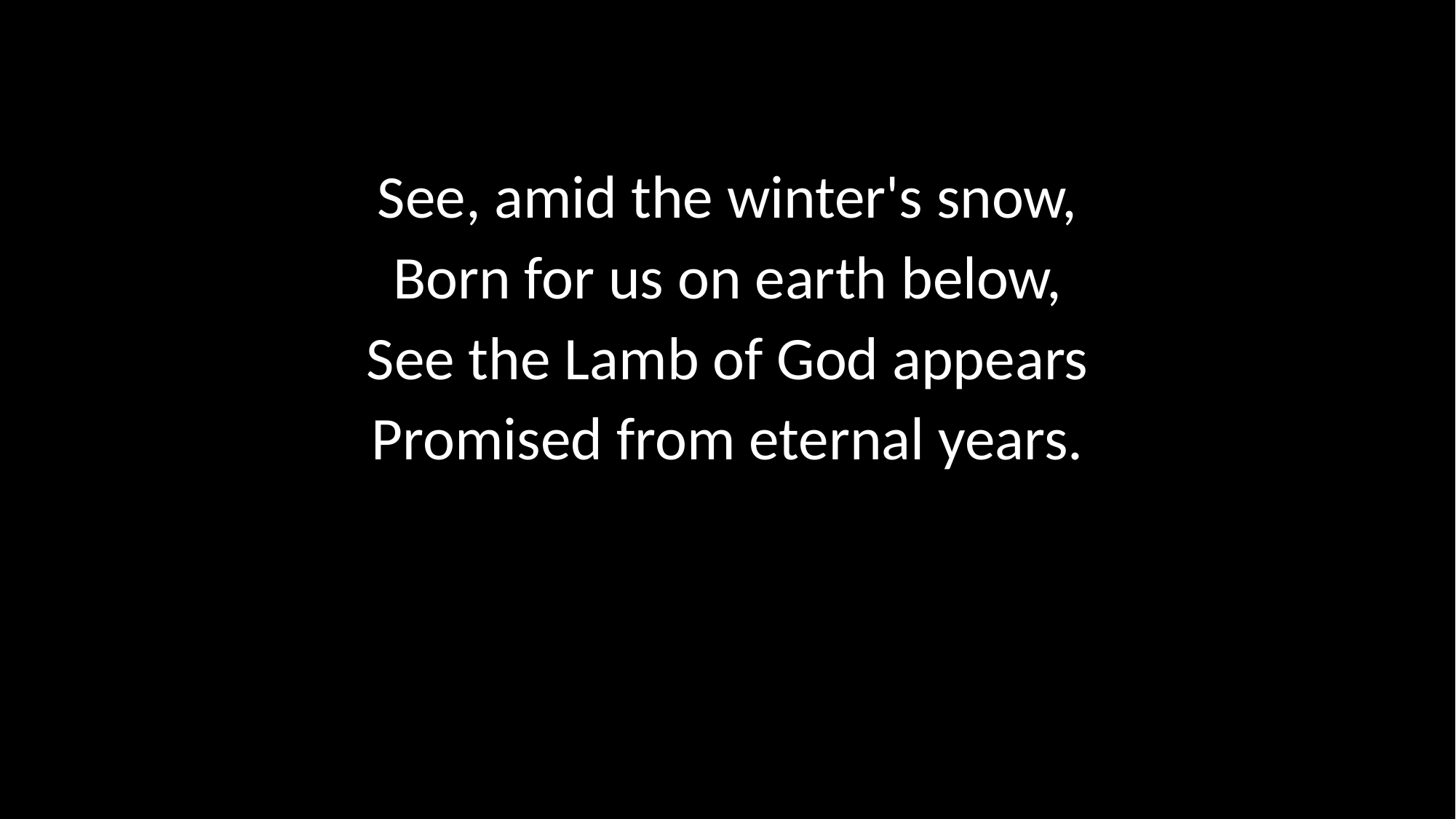

See, amid the winter's snow,
Born for us on earth below,
See the Lamb of God appears
Promised from eternal years.